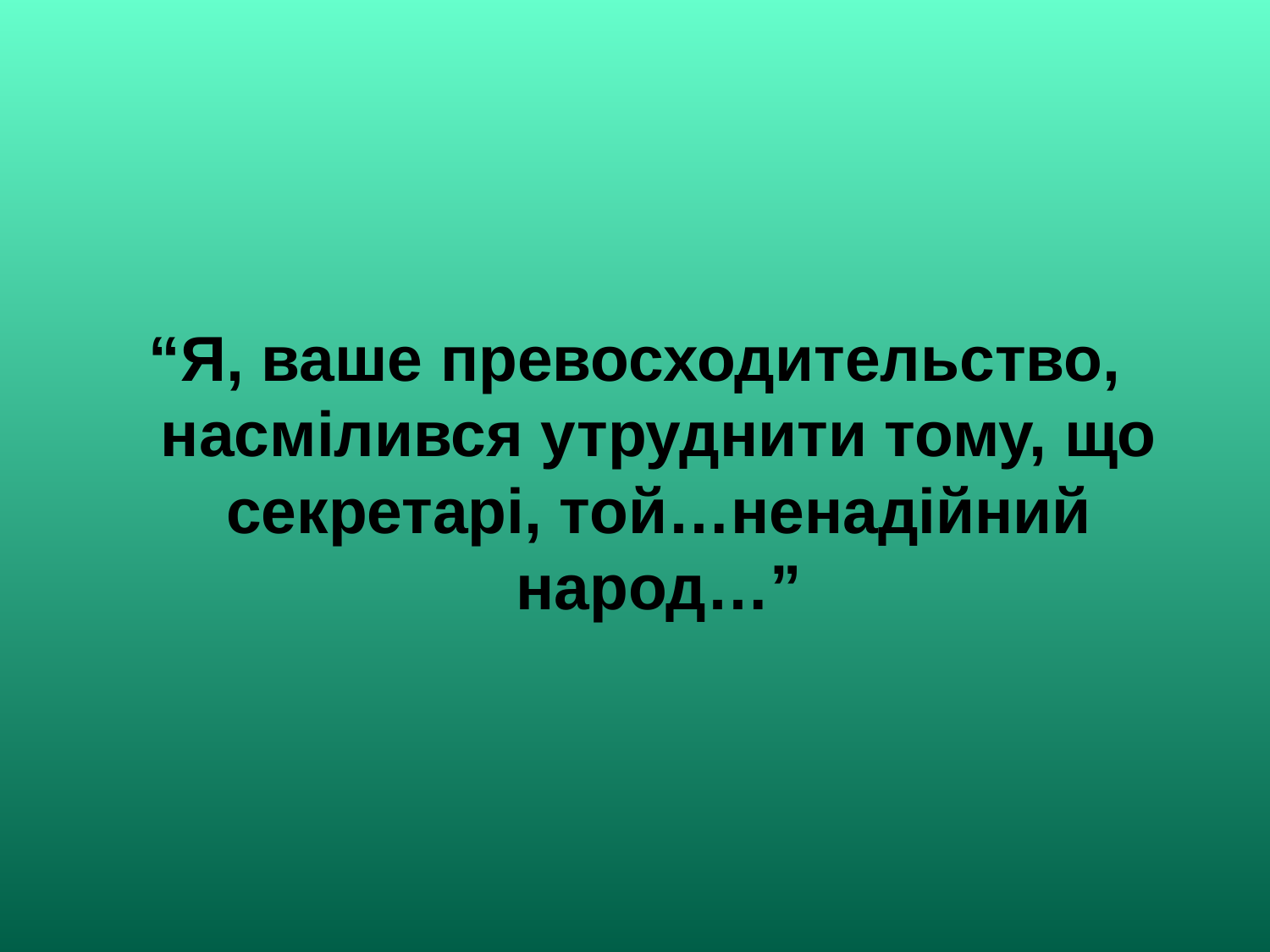

“Я, ваше превосходительство, насмілився утруднити тому, що секретарі, той…ненадійний народ…”